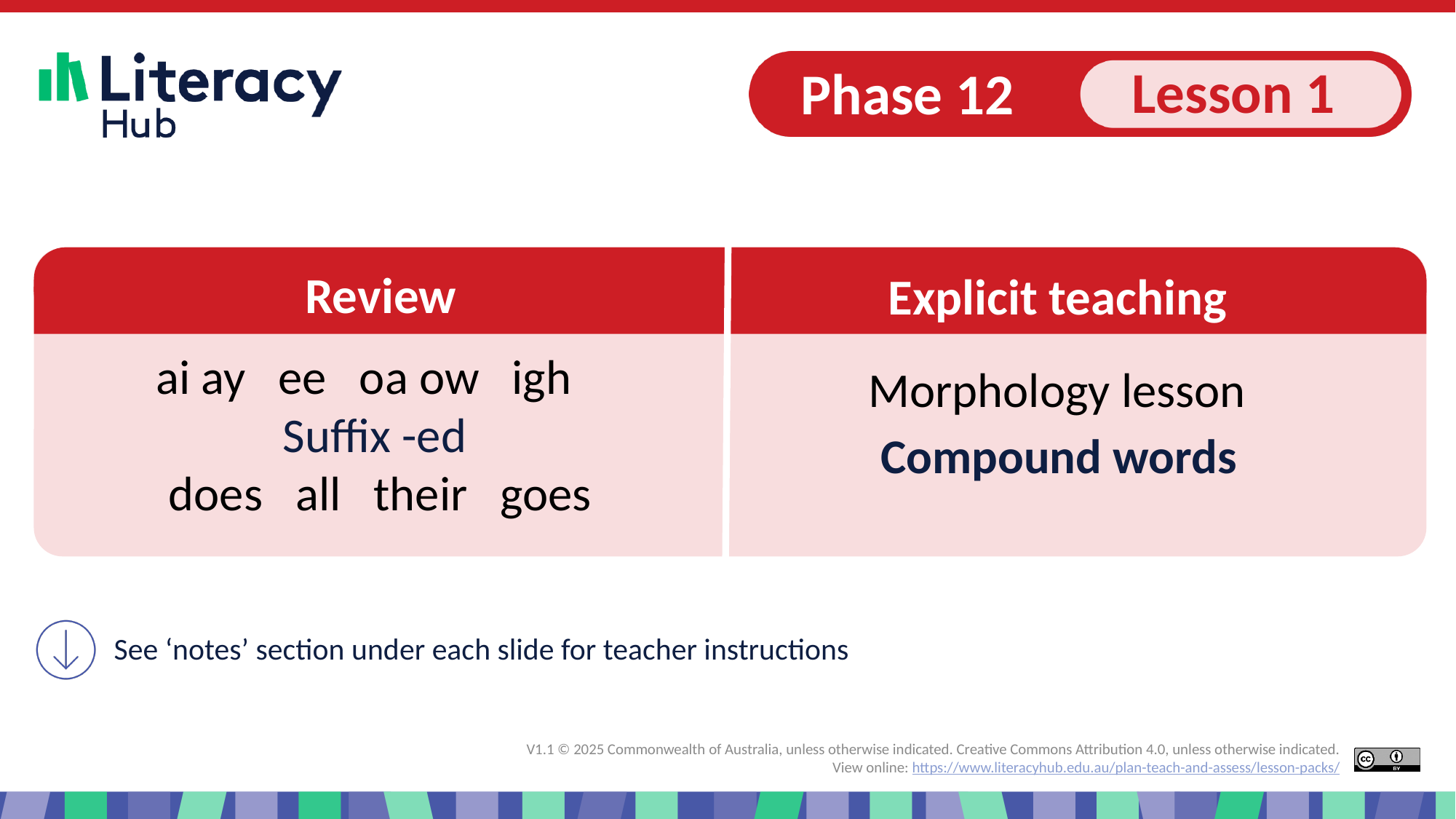

Slide 1 Start of presentation, Suffix ing (verb)
ai ay   ee   oa ow   igh
Suffix -ed
does   all   their   goes
Compound words